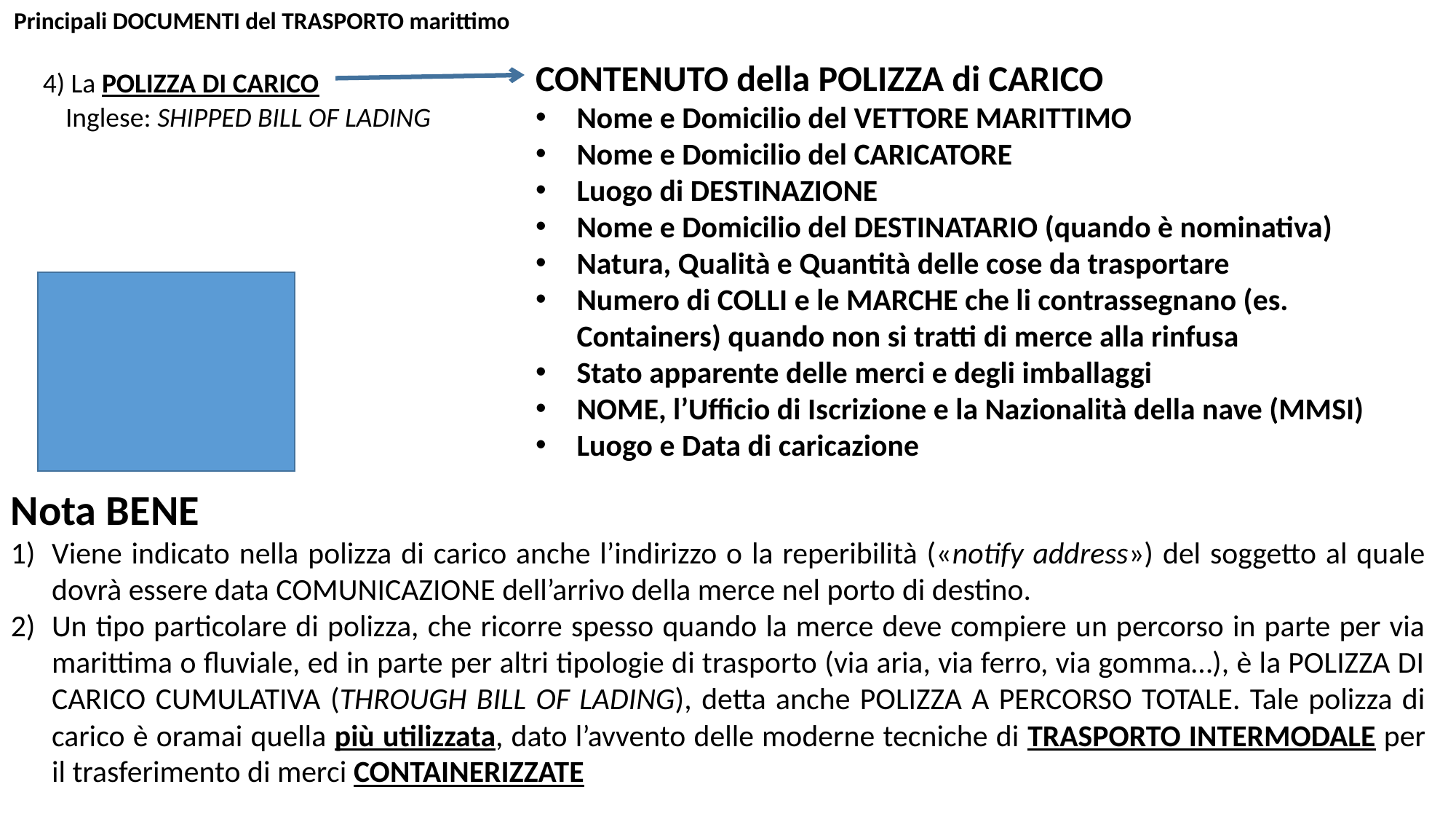

Principali DOCUMENTI del TRASPORTO marittimo
CONTENUTO della POLIZZA di CARICO
Nome e Domicilio del VETTORE MARITTIMO
Nome e Domicilio del CARICATORE
Luogo di DESTINAZIONE
Nome e Domicilio del DESTINATARIO (quando è nominativa)
Natura, Qualità e Quantità delle cose da trasportare
Numero di COLLI e le MARCHE che li contrassegnano (es. Containers) quando non si tratti di merce alla rinfusa
Stato apparente delle merci e degli imballaggi
NOME, l’Ufficio di Iscrizione e la Nazionalità della nave (MMSI)
Luogo e Data di caricazione
4) La POLIZZA DI CARICO

Inglese: SHIPPED BILL OF LADING

Nota BENE
Viene indicato nella polizza di carico anche l’indirizzo o la reperibilità («notify address») del soggetto al quale dovrà essere data COMUNICAZIONE dell’arrivo della merce nel porto di destino.
Un tipo particolare di polizza, che ricorre spesso quando la merce deve compiere un percorso in parte per via marittima o fluviale, ed in parte per altri tipologie di trasporto (via aria, via ferro, via gomma…), è la POLIZZA DI CARICO CUMULATIVA (THROUGH BILL OF LADING), detta anche POLIZZA A PERCORSO TOTALE. Tale polizza di carico è oramai quella più utilizzata, dato l’avvento delle moderne tecniche di TRASPORTO INTERMODALE per il trasferimento di merci CONTAINERIZZATE